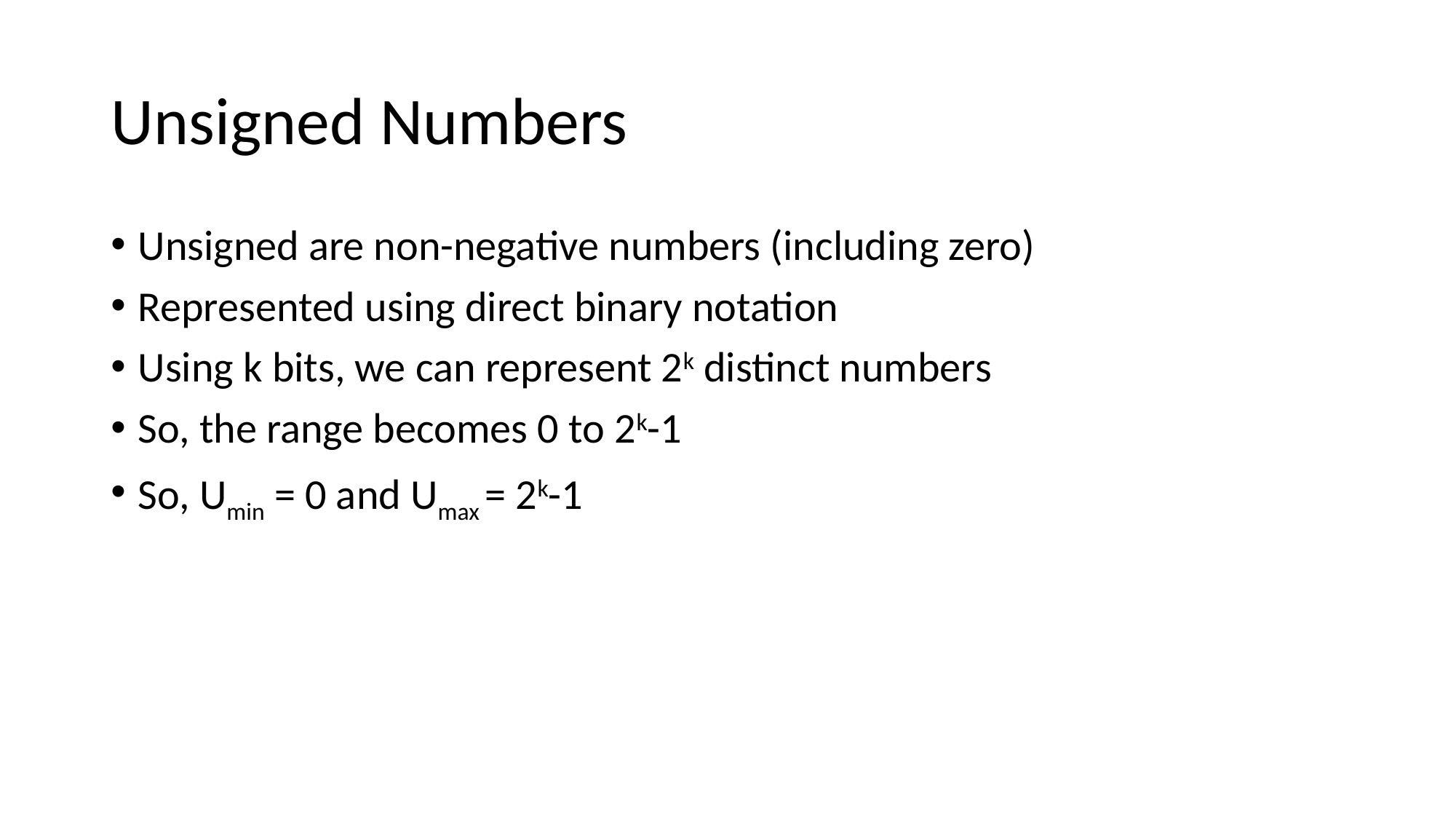

# Unsigned Numbers
Unsigned are non-negative numbers (including zero)
Represented using direct binary notation
Using k bits, we can represent 2k distinct numbers
So, the range becomes 0 to 2k-1
So, Umin = 0 and Umax = 2k-1